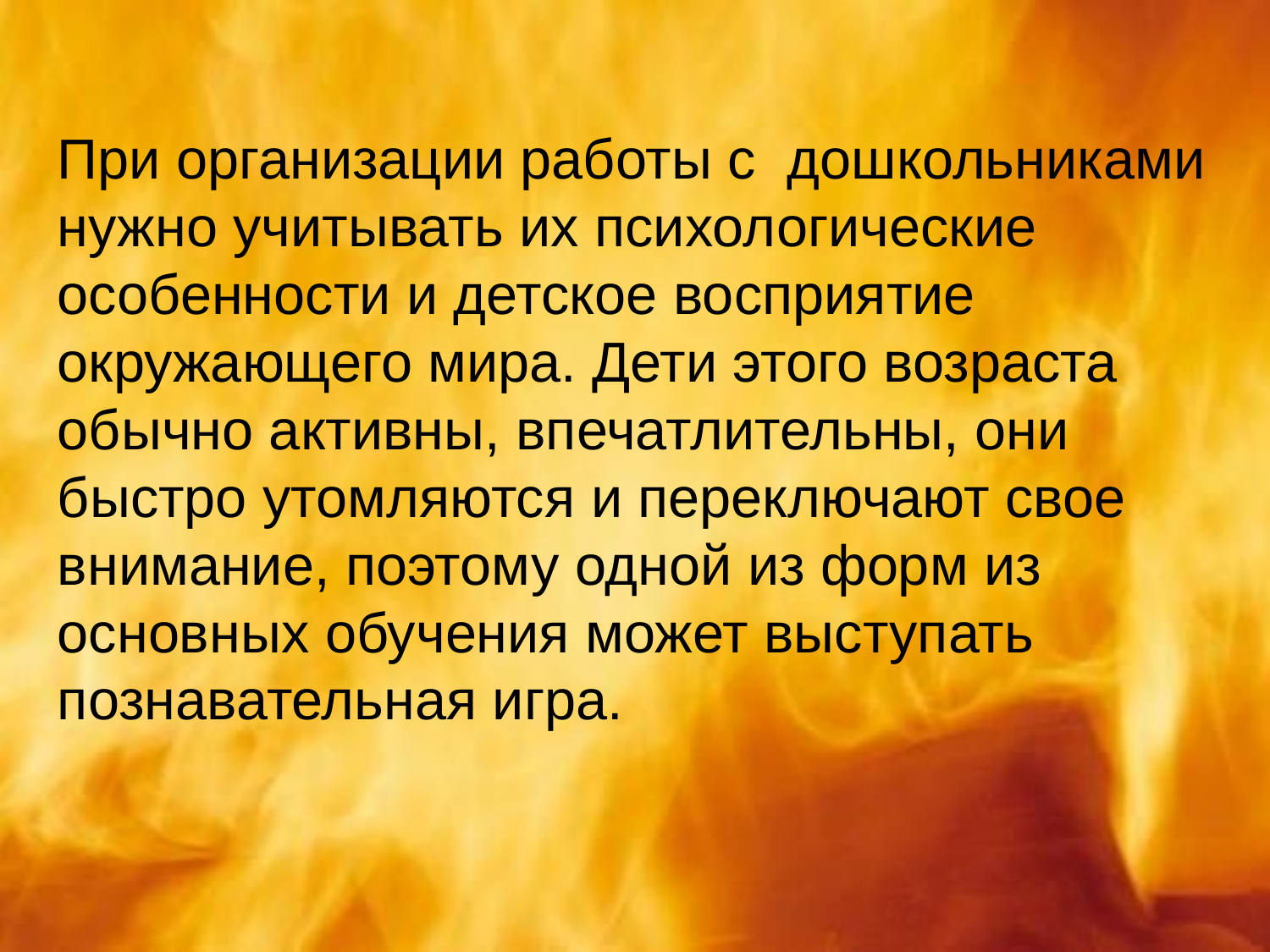

При организации работы с  дошкольниками нужно учитывать их психологические особенности и детское восприятие окружающего мира. Дети этого возраста обычно активны, впечатлительны, они быстро утомляются и переключают свое внимание, поэтому одной из форм из основных обучения может выступать познавательная игра.